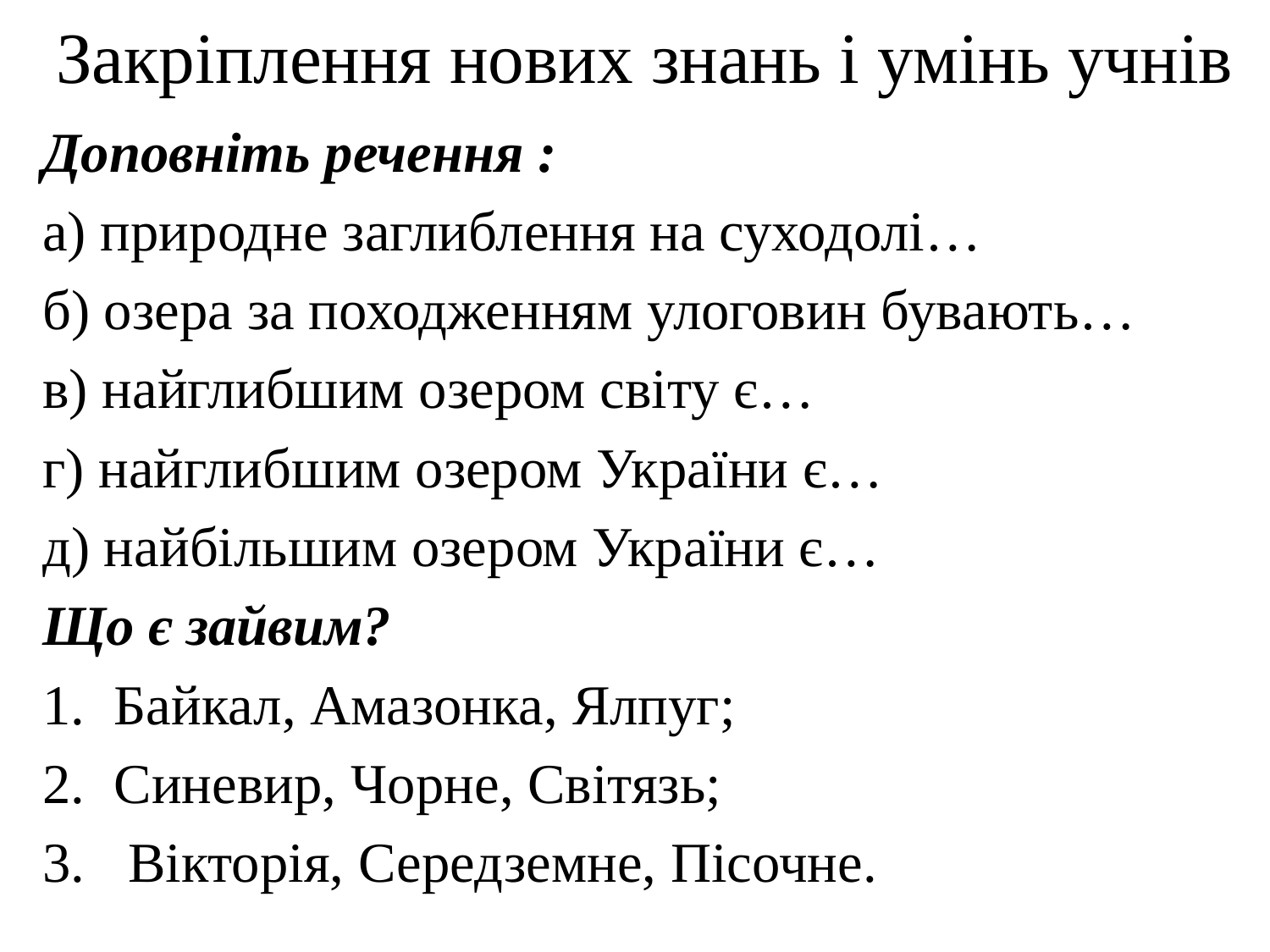

# Закріплення нових знань і умінь учнів
Доповніть речення :
а) природне заглиблення на суходолі…
б) озера за походженням улоговин бувають…
в) найглибшим озером світу є…
г) найглибшим озером України є…
д) найбільшим озером України є…
Що є зайвим?
Байкал, Амазонка, Ялпуг;
Синевир, Чорне, Світязь;
 Вікторія, Середземне, Пісочне.